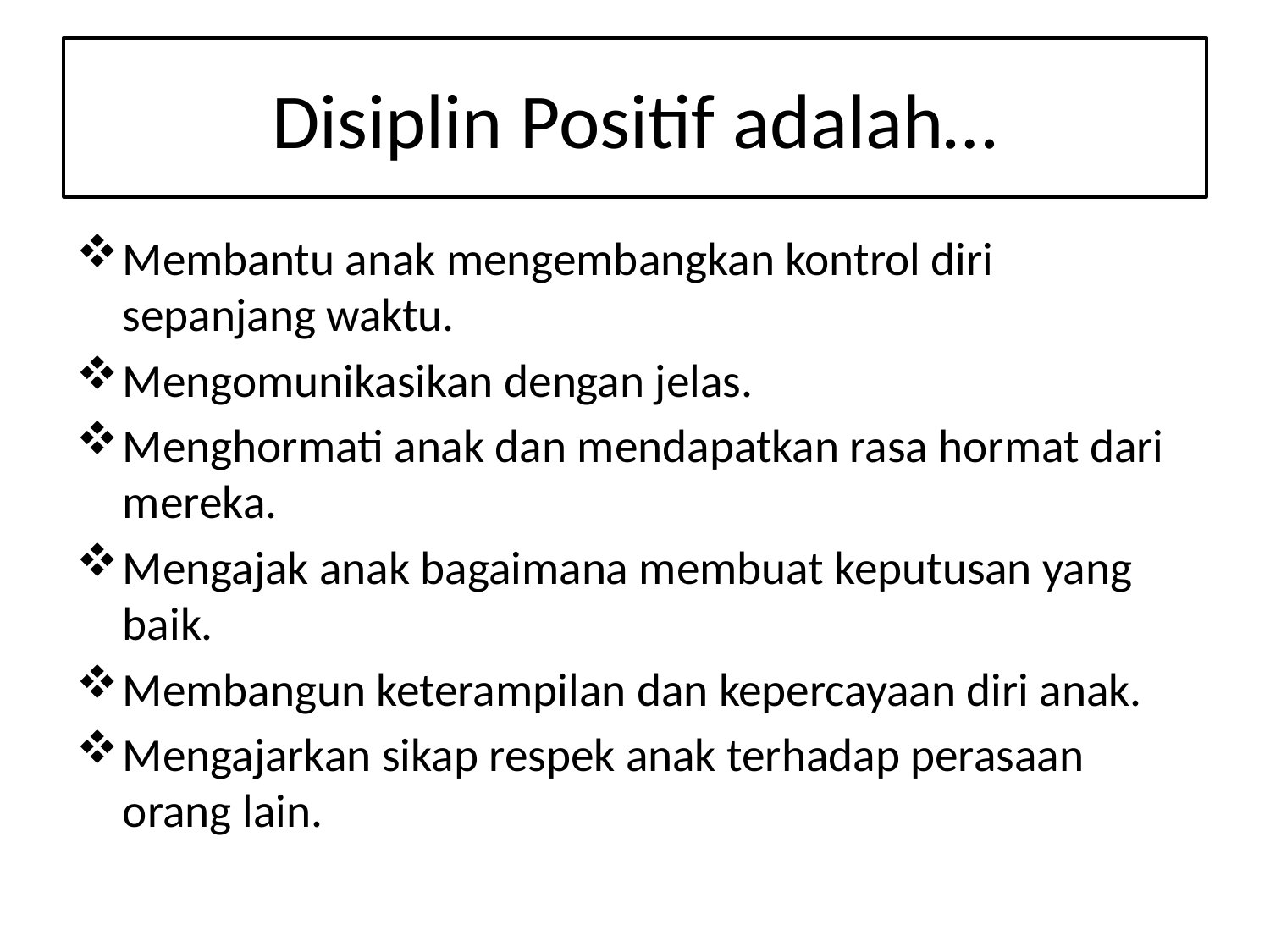

# Disiplin Positif adalah…
Membantu anak mengembangkan kontrol diri sepanjang waktu.
Mengomunikasikan dengan jelas.
Menghormati anak dan mendapatkan rasa hormat dari mereka.
Mengajak anak bagaimana membuat keputusan yang baik.
Membangun keterampilan dan kepercayaan diri anak.
Mengajarkan sikap respek anak terhadap perasaan orang lain.